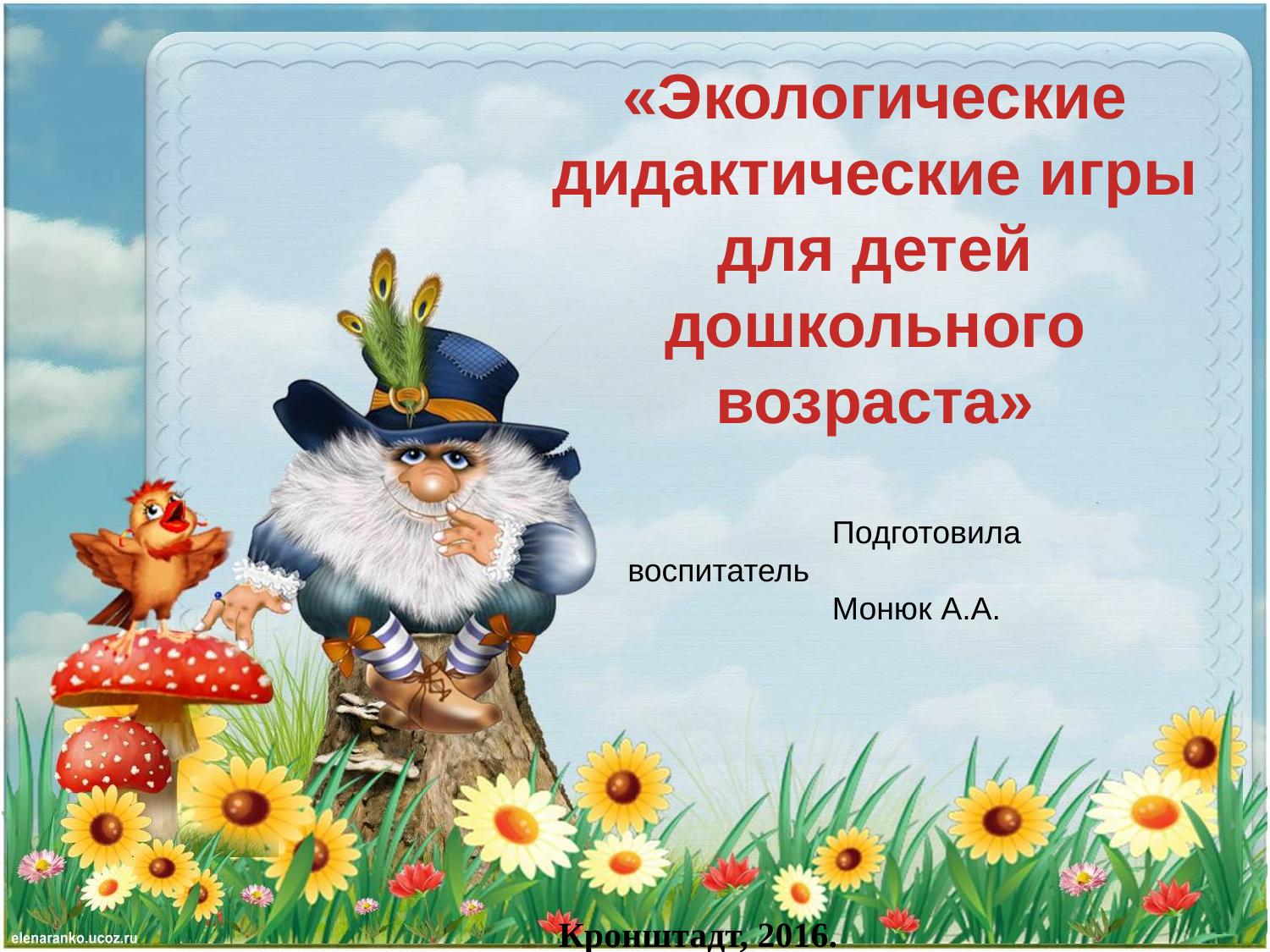

# «Экологические дидактические игры для детей дошкольного возраста»
                       Подготовила воспитатель
                       Монюк А.А.

Кронштадт, 2016.